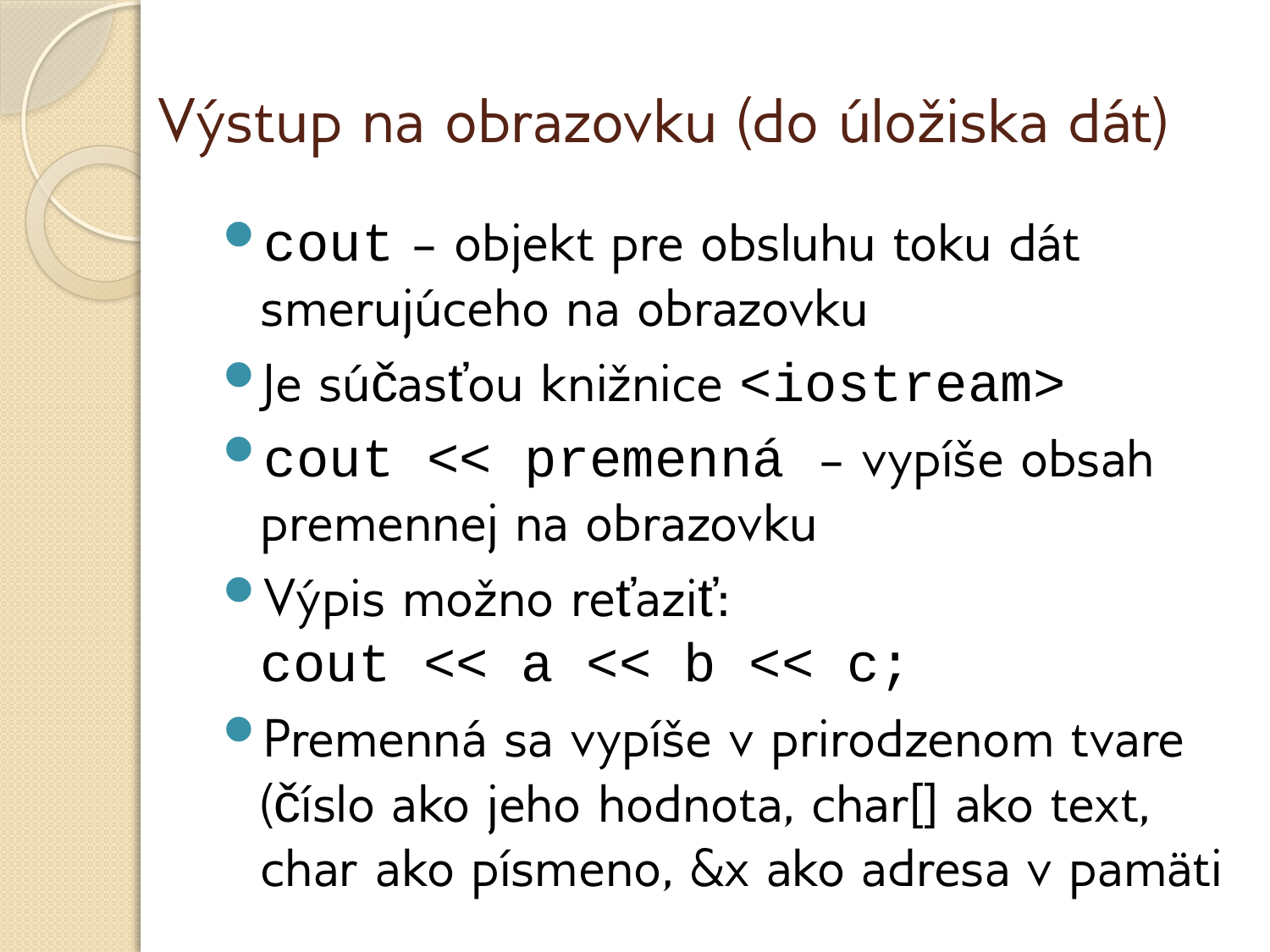

# Výstup na obrazovku (do úložiska dát)
cout – objekt pre obsluhu toku dát smerujúceho na obrazovku
Je súčasťou knižnice <iostream>
cout << premenná – vypíše obsah premennej na obrazovku
Výpis možno reťaziť:
cout << a << b << c;
Premenná sa vypíše v prirodzenom tvare (číslo ako jeho hodnota, char[] ako text, char ako písmeno, &x ako adresa v pamäti